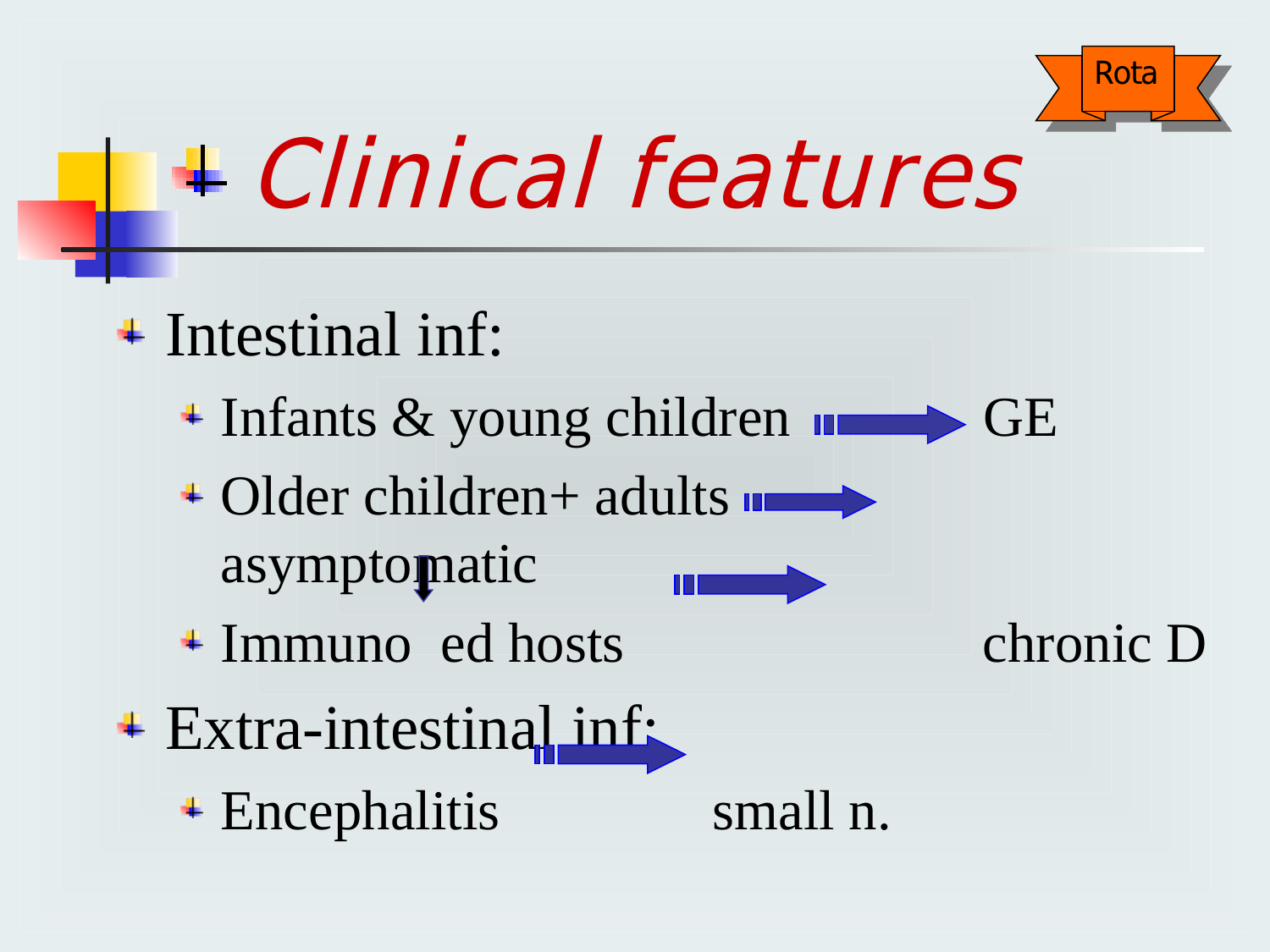

# Clinical features
Rota
Intestinal inf:
Infants & young children	         GE
Older children+ adults	           asymptomatic
Immuno  ed hosts			chronic D
Extra-intestinal inf:
Encephalitis               small n.